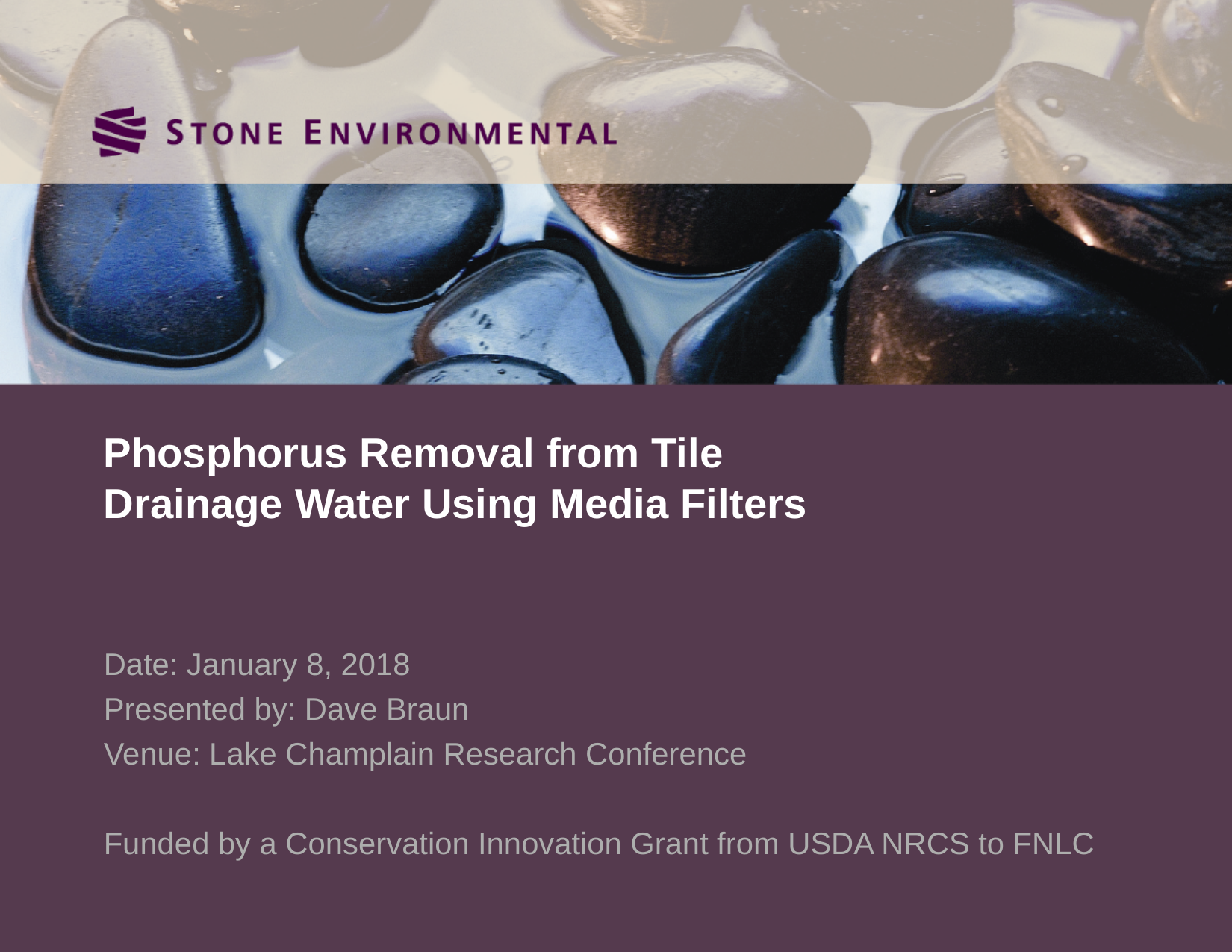

# Phosphorus Removal from Tile Drainage Water Using Media Filters
Date: January 8, 2018
Presented by: Dave Braun
Venue: Lake Champlain Research Conference

Funded by a Conservation Innovation Grant from USDA NRCS to FNLC